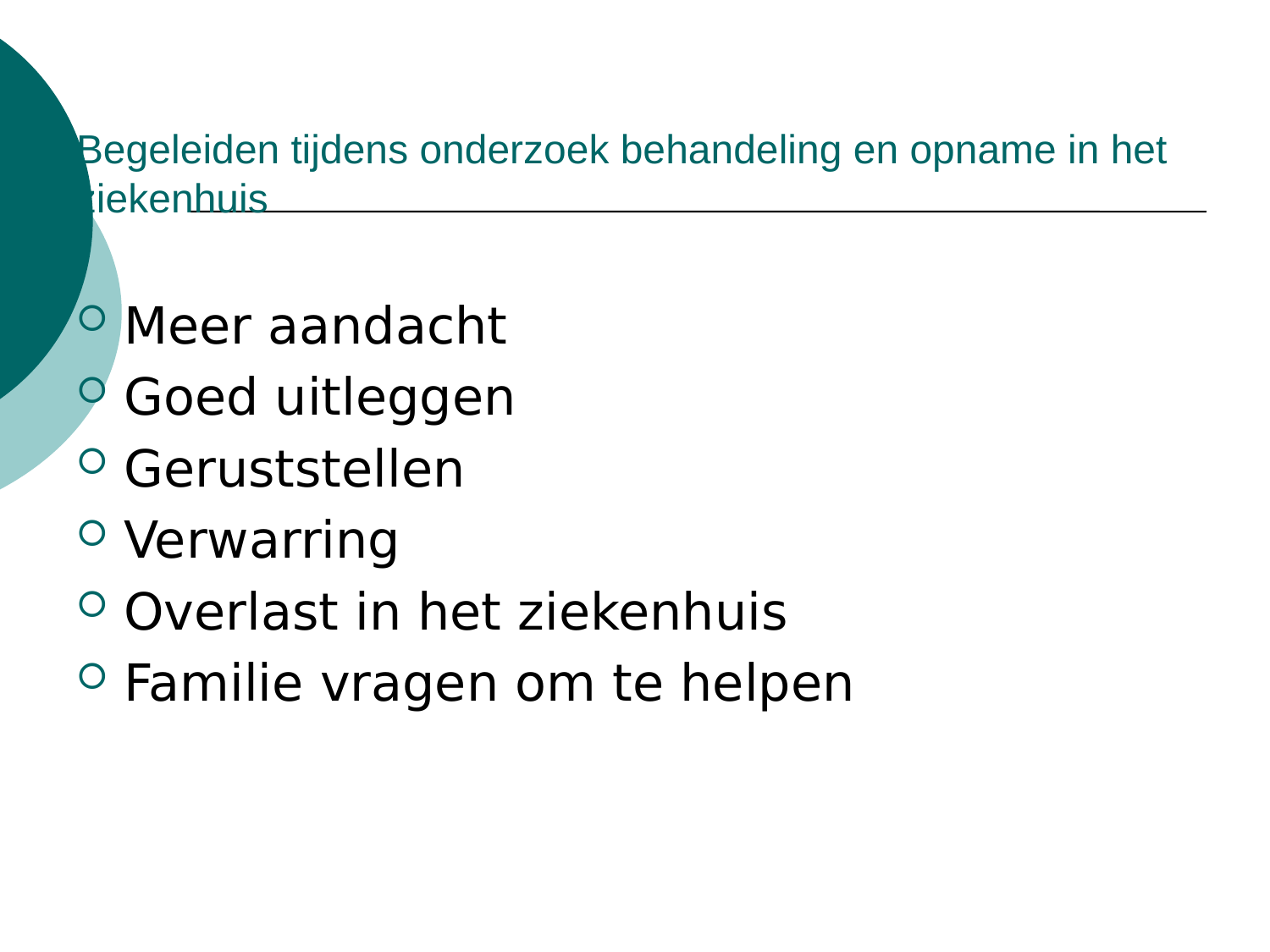

Begeleiden tijdens onderzoek behandeling en opname in het ziekenhuis
Meer aandacht
Goed uitleggen
Geruststellen
Verwarring
Overlast in het ziekenhuis
Familie vragen om te helpen